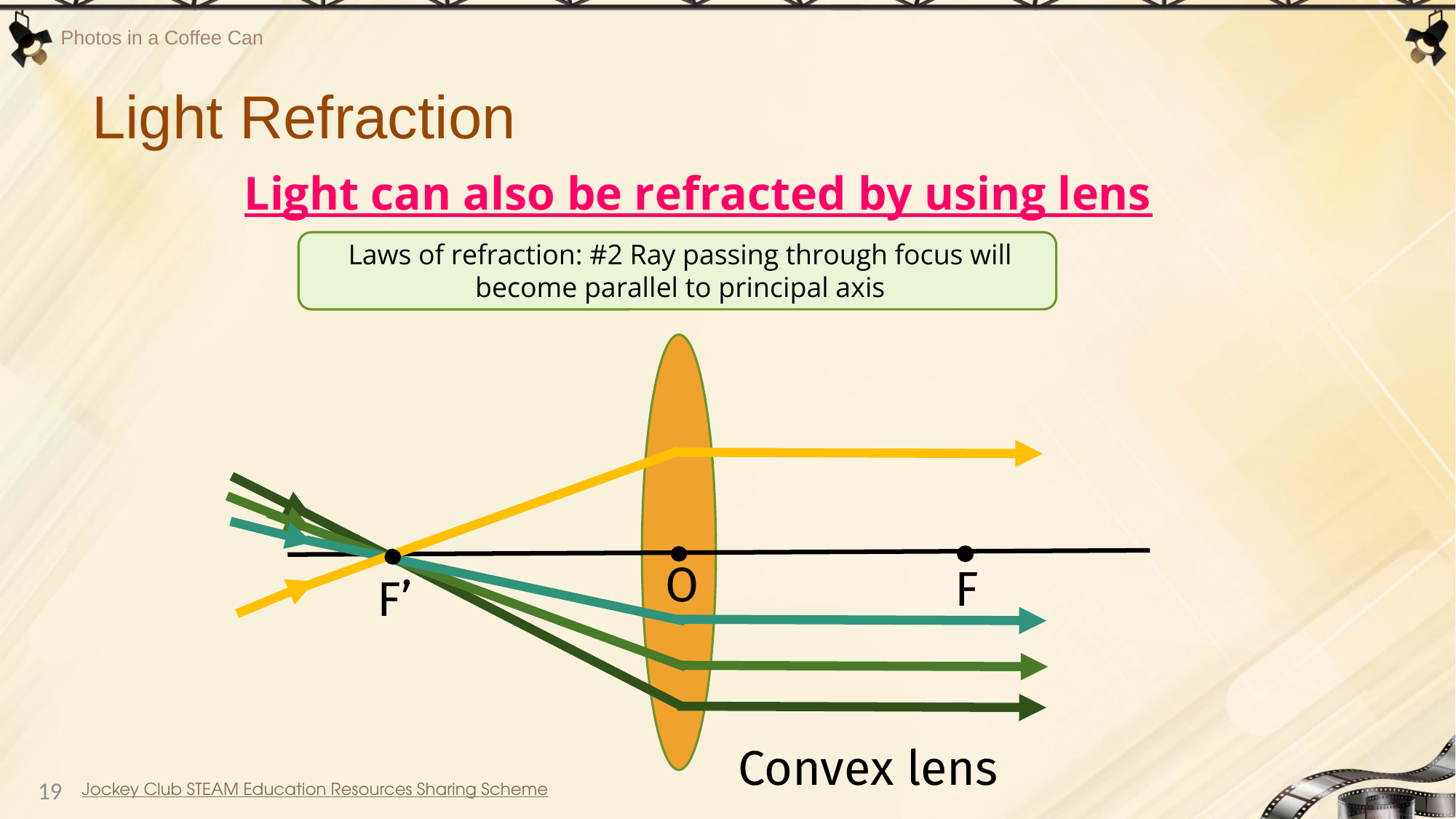

# Light Refraction
Light can also be refracted by using lens

Laws of refraction: #2 Ray passing through focus will become parallel to principal axis

O

F
F’
Convex lens
19